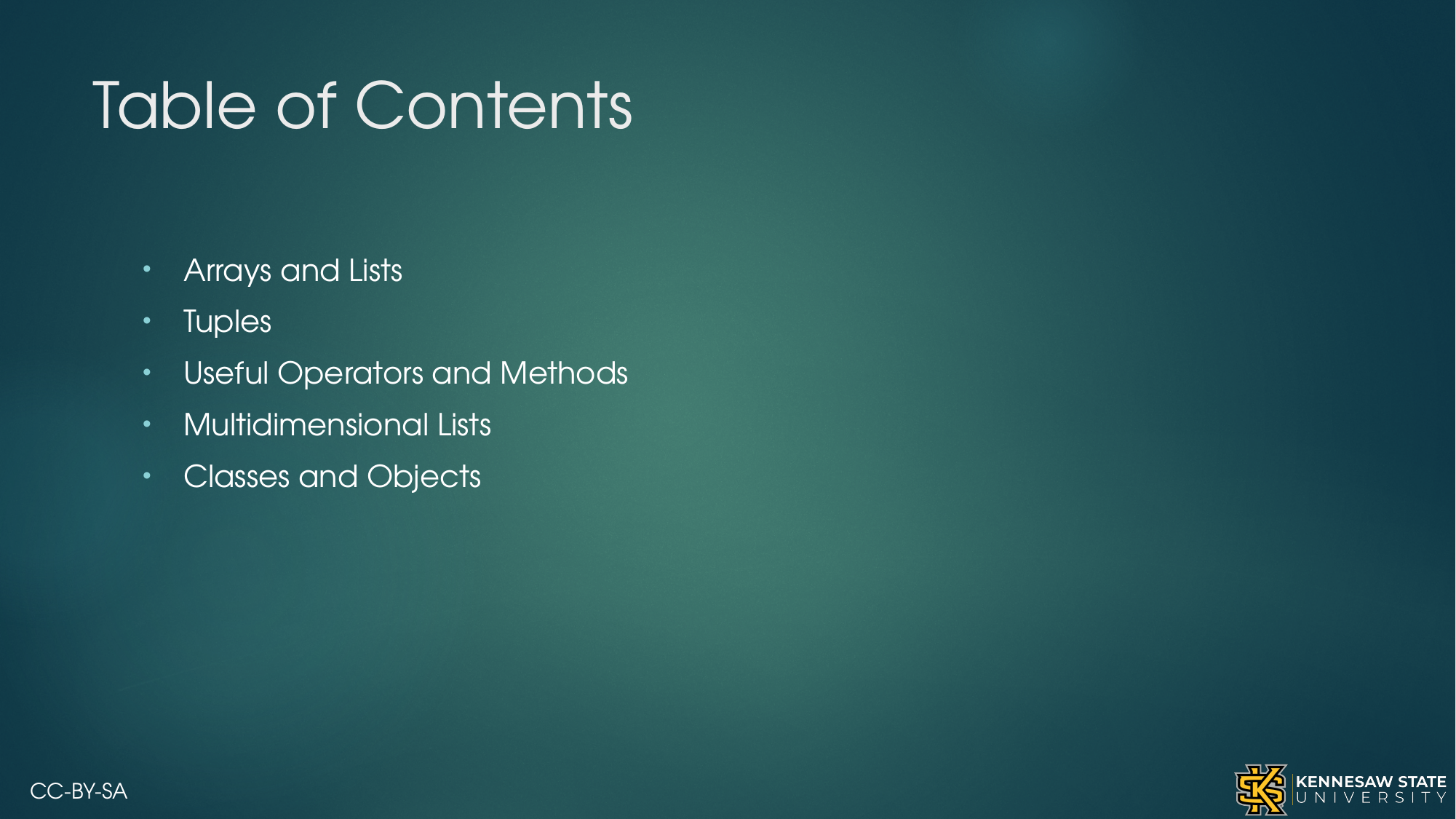

# Table of Contents
Arrays and Lists
Tuples
Useful Operators and Methods
Multidimensional Lists
Classes and Objects